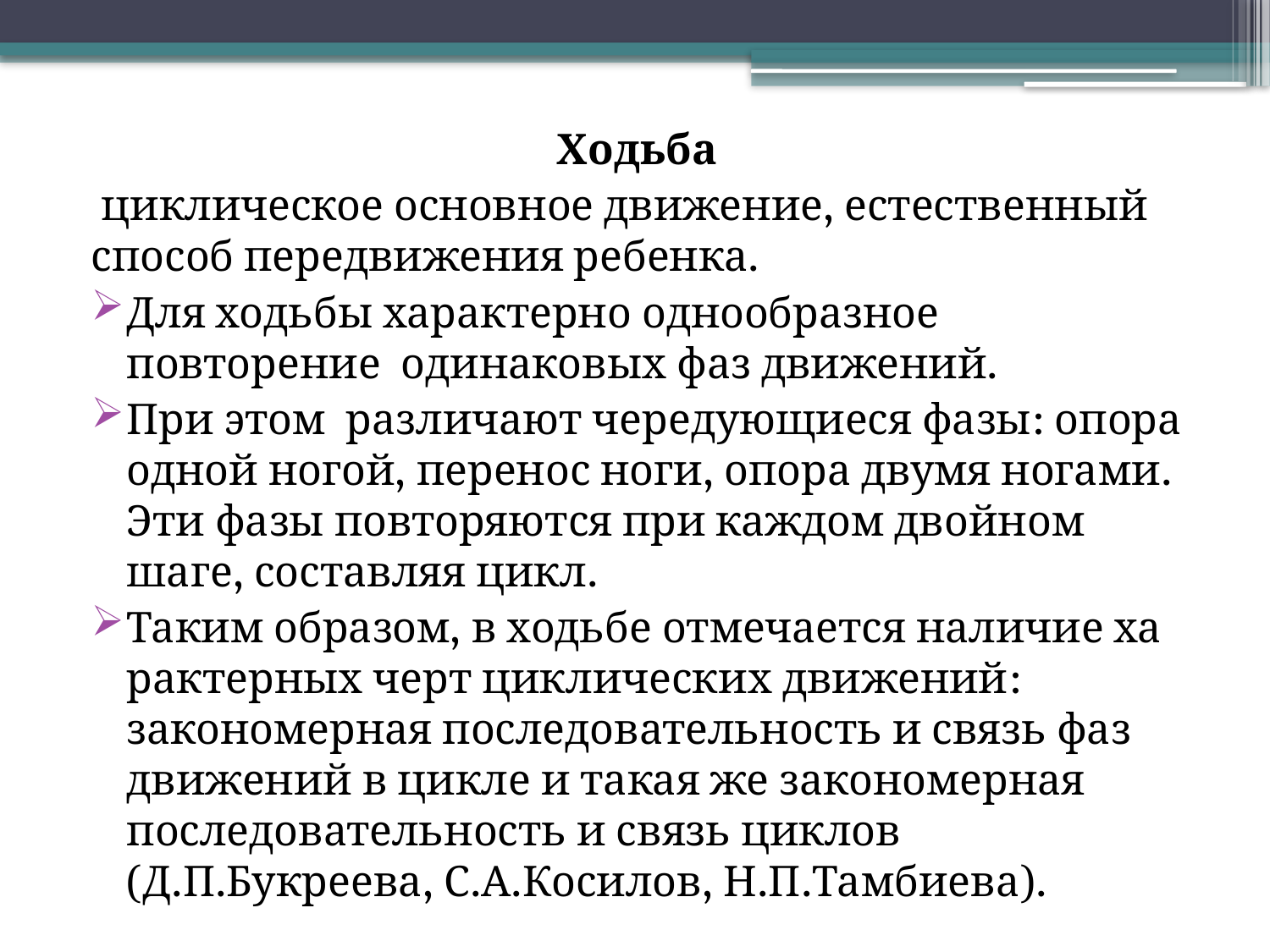

Ходьба
 циклическое основное движение, естественный способ передвижения ребенка.
Для ходьбы характерно однообразное повторение  одинаковых фаз движений.
При этом  различают чередующиеся фазы: опора одной ногой, перенос ноги, опора двумя ногами. Эти фазы повторяются при каждом двойном шаге, составляя цикл.
Таким об­разом, в ходьбе отмечается наличие ха­рактерных черт циклических движений: закономерная последовательность и связь фаз движений в цикле и такая же закономерная последовательность и связь циклов (Д.П.Букреева, С.А.Косилов, Н.П.Тамбиева).